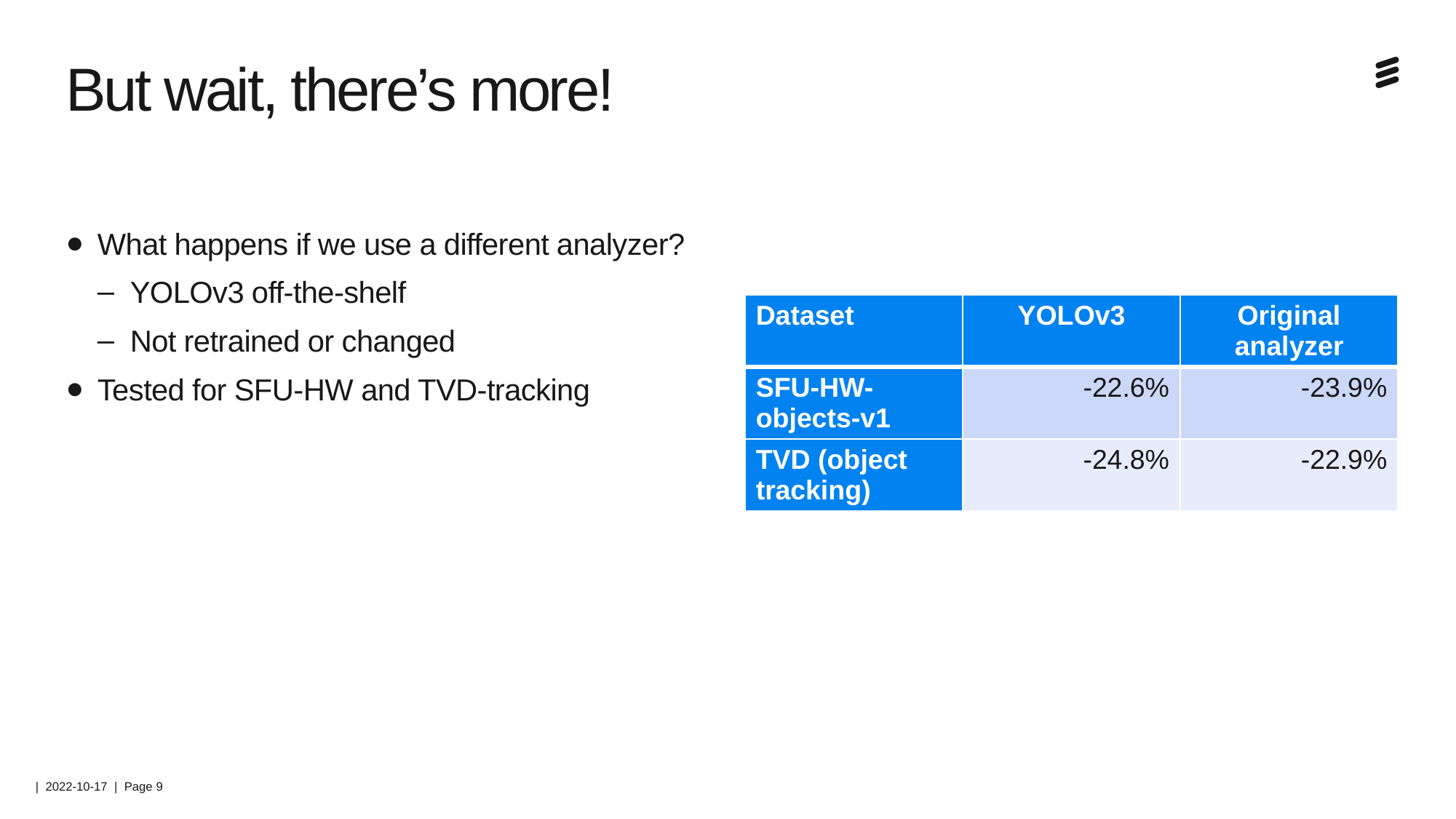

# But wait, there’s more!
What happens if we use a different analyzer?
YOLOv3 off-the-shelf
Not retrained or changed
Tested for SFU-HW and TVD-tracking
| Dataset | YOLOv3 | Original analyzer |
| --- | --- | --- |
| SFU-HW-objects-v1 | -22.6% | -23.9% |
| TVD (object tracking) | -24.8% | -22.9% |